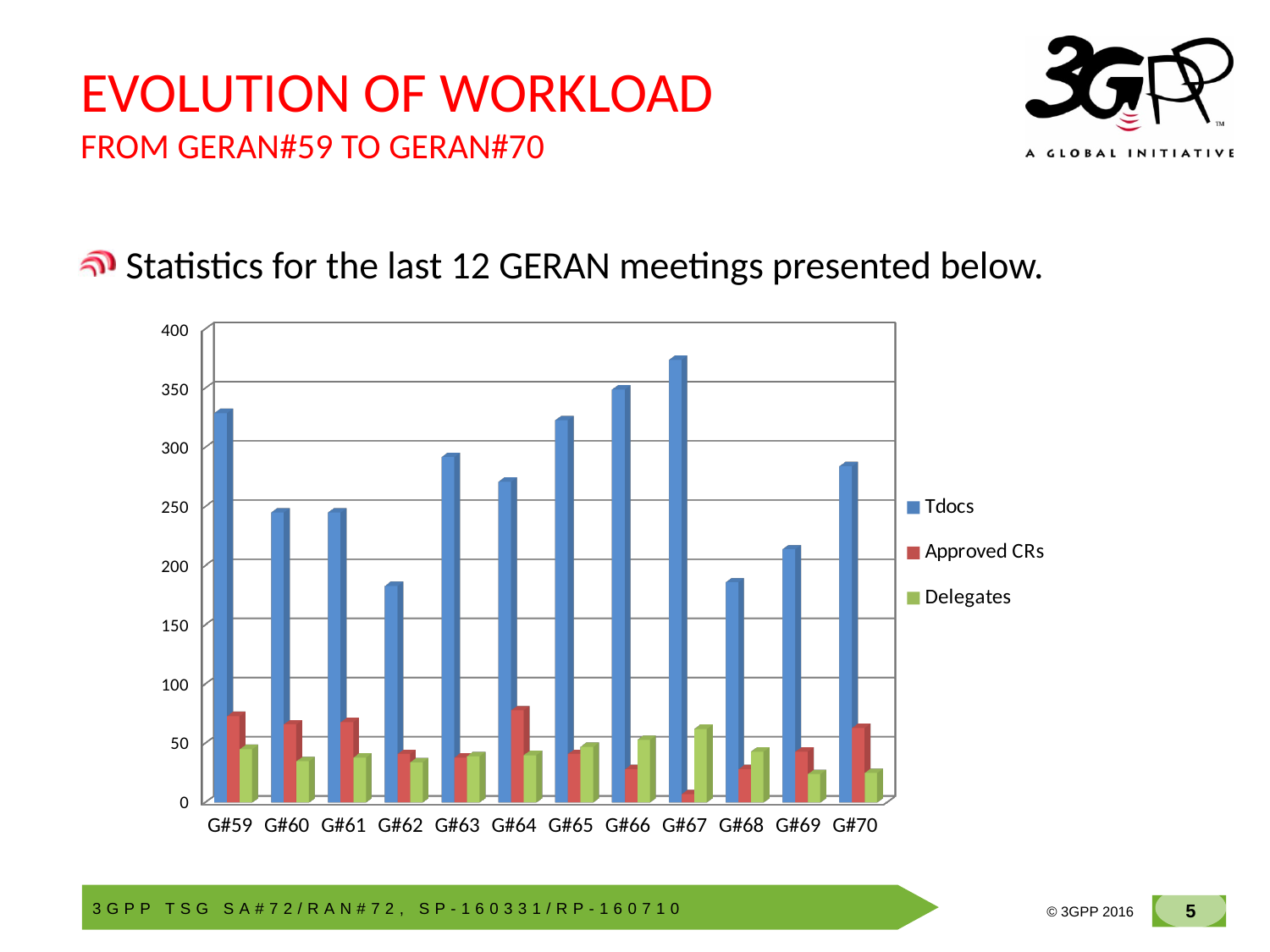

# EVOLUTION OF WORKLOAD FROM GERAN#59 TO GERAN#70
Statistics for the last 12 GERAN meetings presented below.

[unsupported chart]